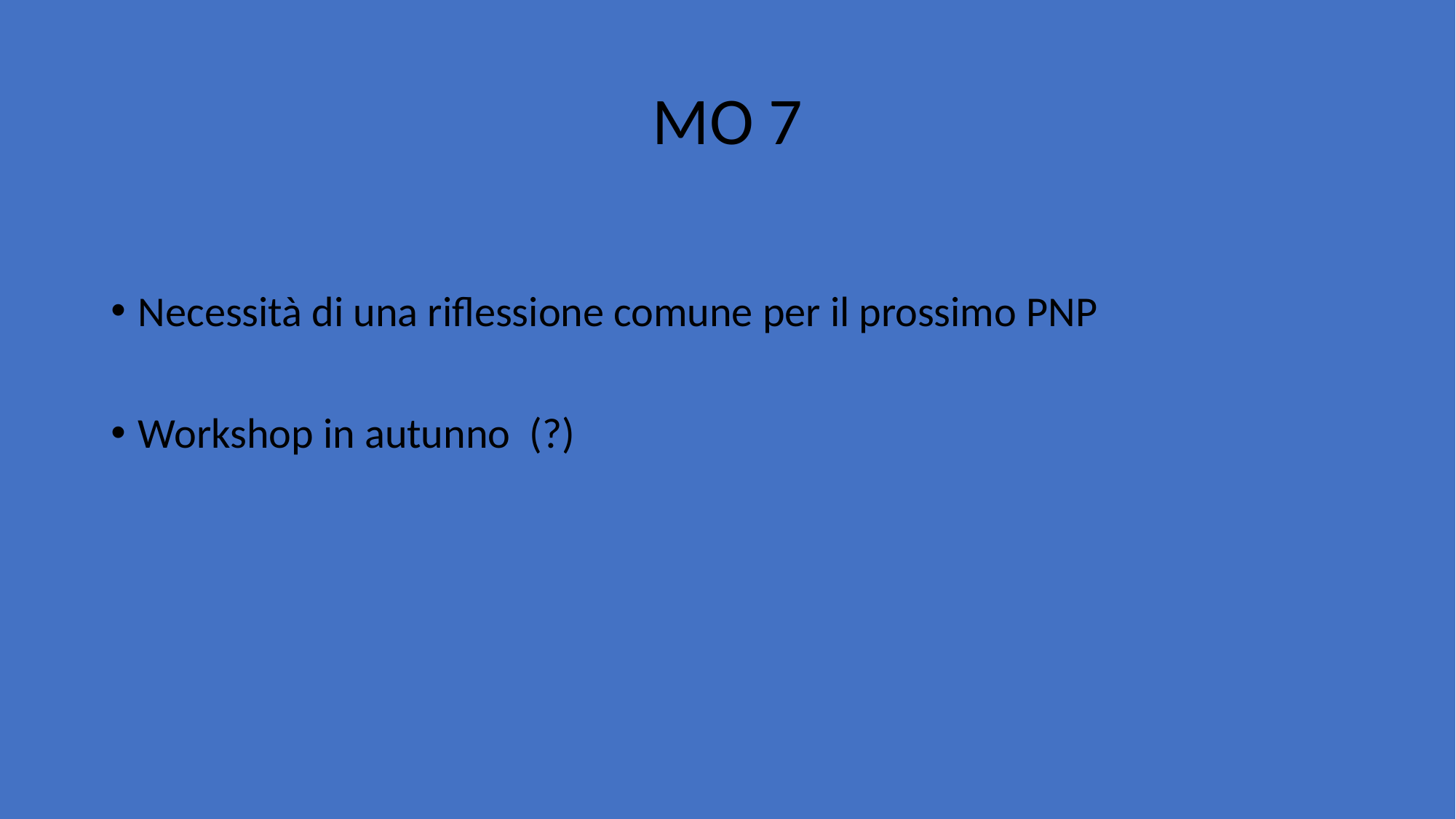

# MO 7

Necessità di una riflessione comune per il prossimo PNP

Workshop in autunno  (?)